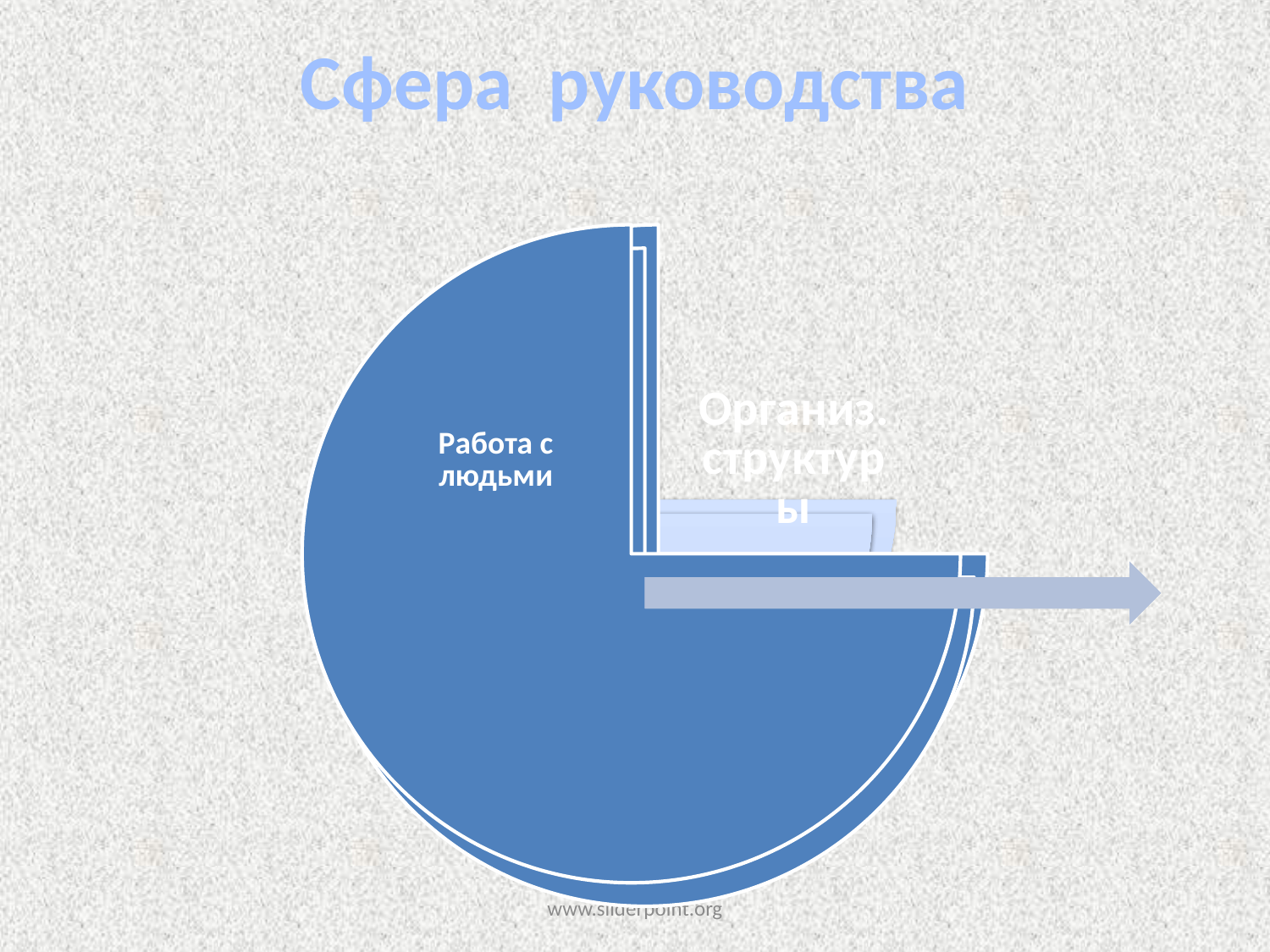

# Сфера  руководства
Организ. структуры
Использование власти
Работа с людьми

www.sliderpoint.org